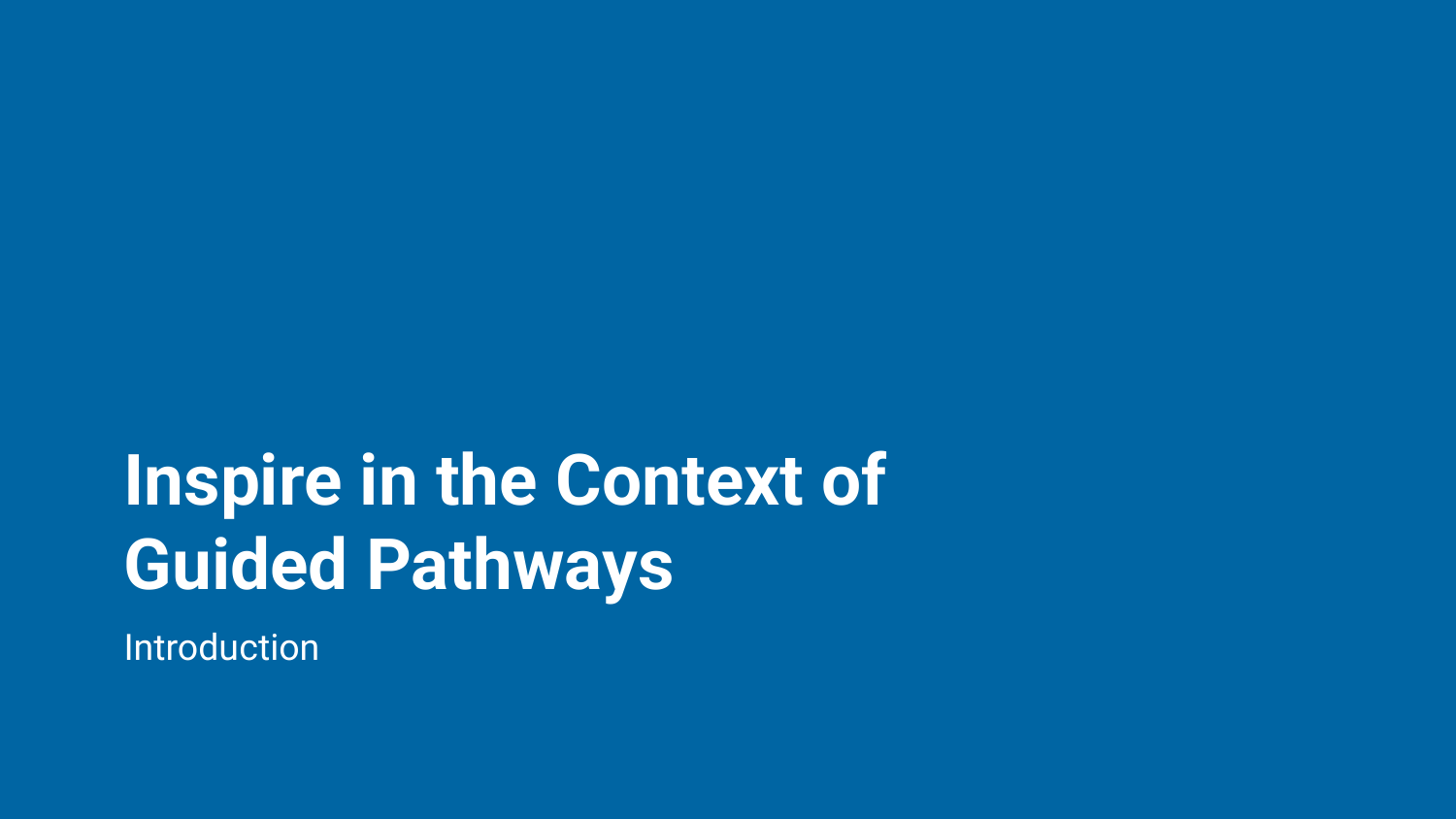

# Inspire in the Context of Guided Pathways
Introduction